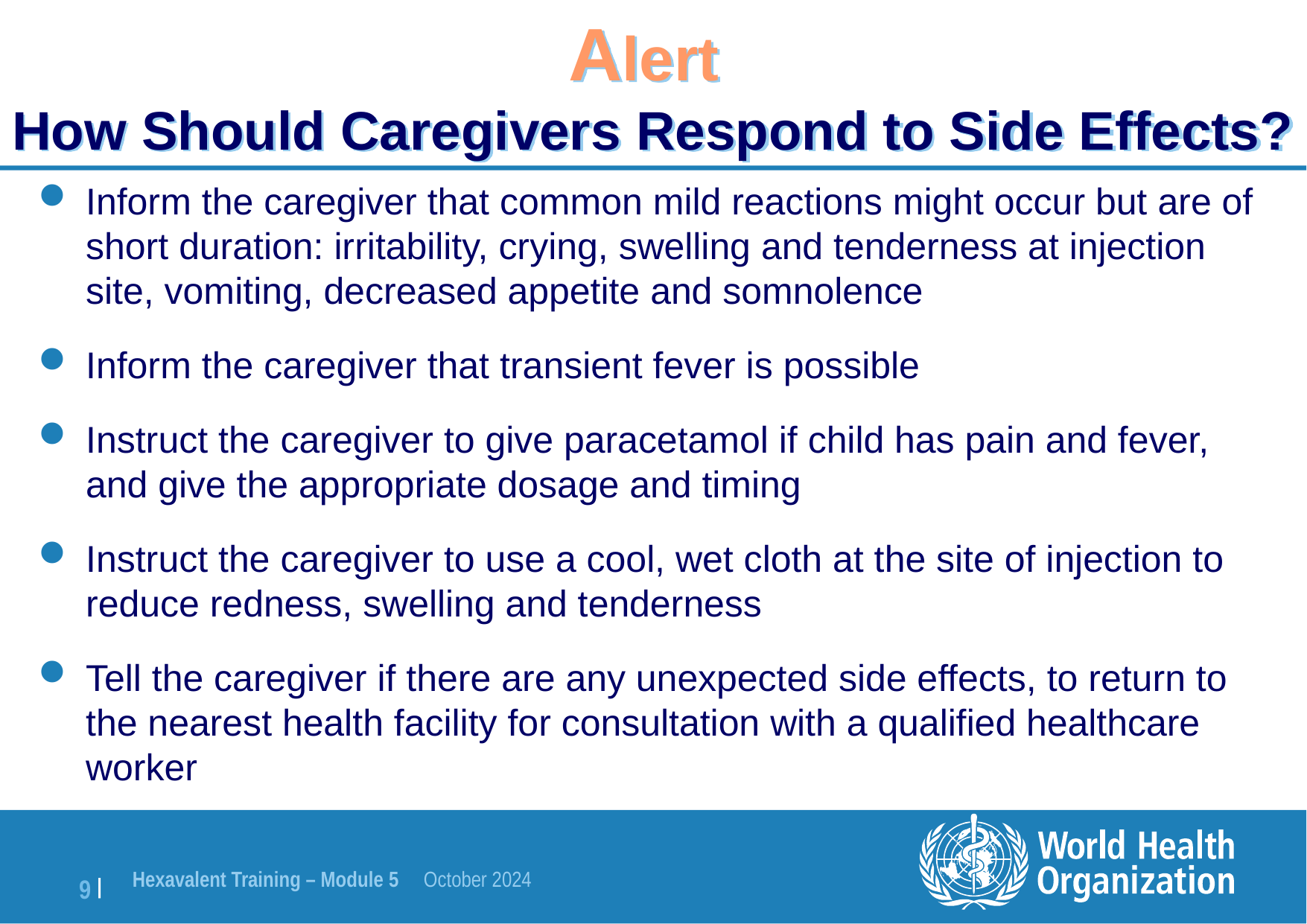

# Alert How Should Caregivers Respond to Side Effects?
Inform the caregiver that common mild reactions might occur but are of short duration: irritability, crying, swelling and tenderness at injection site, vomiting, decreased appetite and somnolence
Inform the caregiver that transient fever is possible
Instruct the caregiver to give paracetamol if child has pain and fever, and give the appropriate dosage and timing
Instruct the caregiver to use a cool, wet cloth at the site of injection to reduce redness, swelling and tenderness
Tell the caregiver if there are any unexpected side effects, to return to the nearest health facility for consultation with a qualified healthcare worker